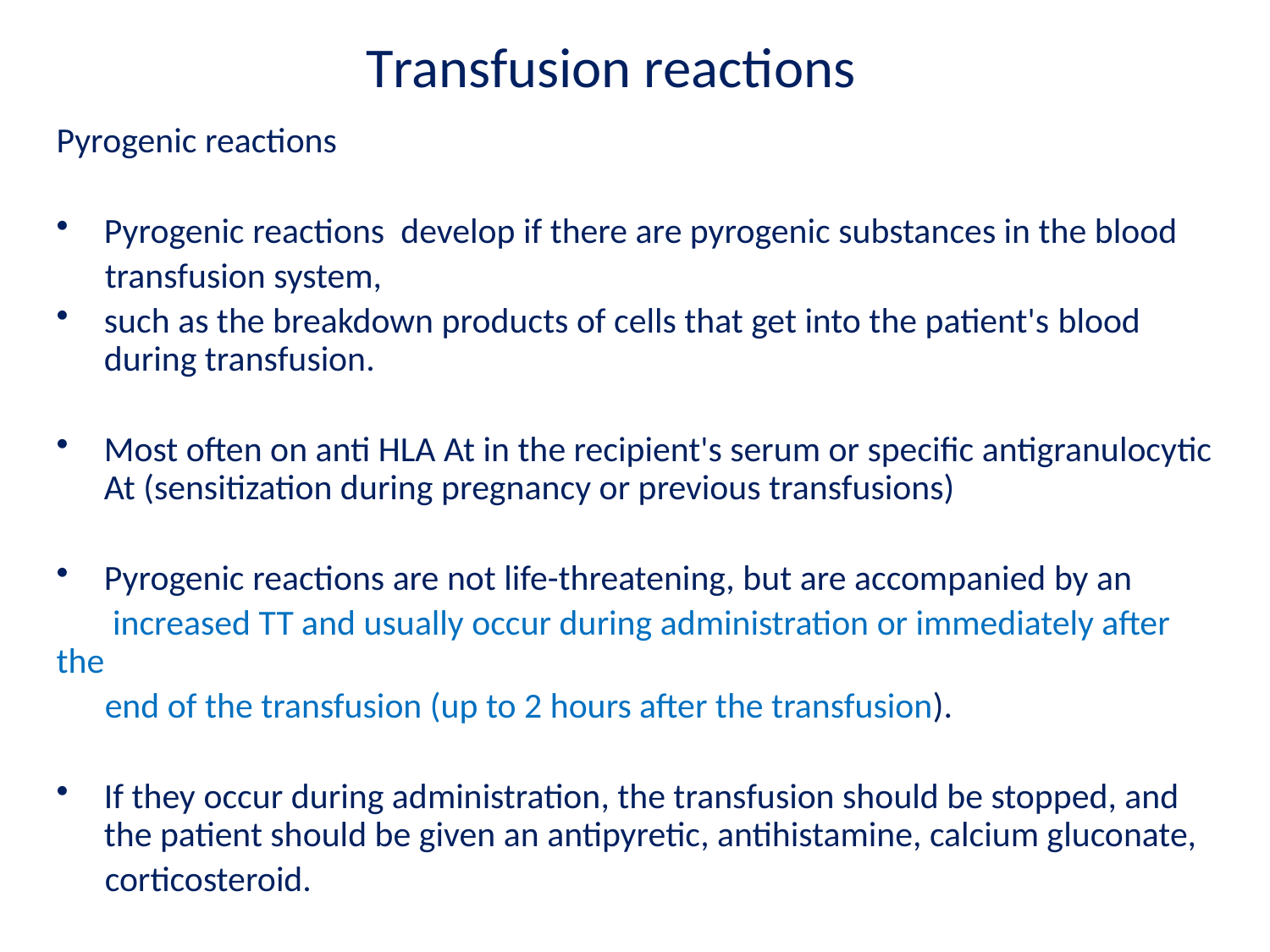

Transfusion reactions
Pyrogenic reactions

Pyrogenic reactions  develop if there are pyrogenic substances in the blood
      transfusion system,
such as the breakdown products of cells that get into the patient's blood during transfusion.

Most often on anti HLA At in the recipient's serum or specific antigranulocytic At (sensitization during pregnancy or previous transfusions)

Pyrogenic reactions are not life-threatening, but are accompanied by an
       increased TT and usually occur during administration or immediately after the
      end of the transfusion (up to 2 hours after the transfusion).

If they occur during administration, the transfusion should be stopped, and the patient should be given an antipyretic, antihistamine, calcium gluconate,
      corticosteroid.